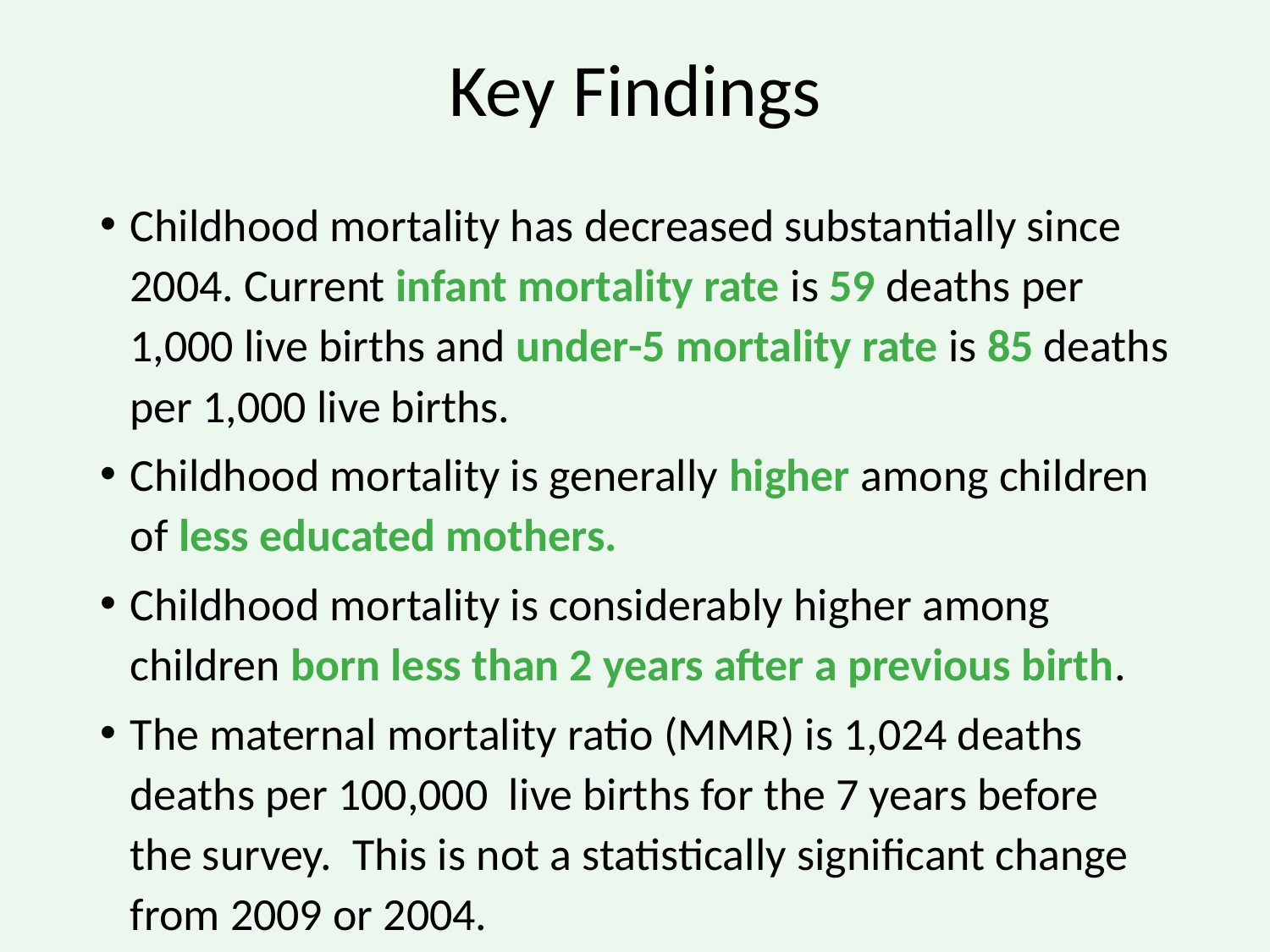

# Key Findings
Childhood mortality has decreased substantially since 2004. Current infant mortality rate is 59 deaths per 1,000 live births and under-5 mortality rate is 85 deaths per 1,000 live births.
Childhood mortality is generally higher among children of less educated mothers.
Childhood mortality is considerably higher among children born less than 2 years after a previous birth.
The maternal mortality ratio (MMR) is 1,024 deaths  deaths per 100,000  live births for the 7 years before the survey.  This is not a statistically significant change from 2009 or 2004.